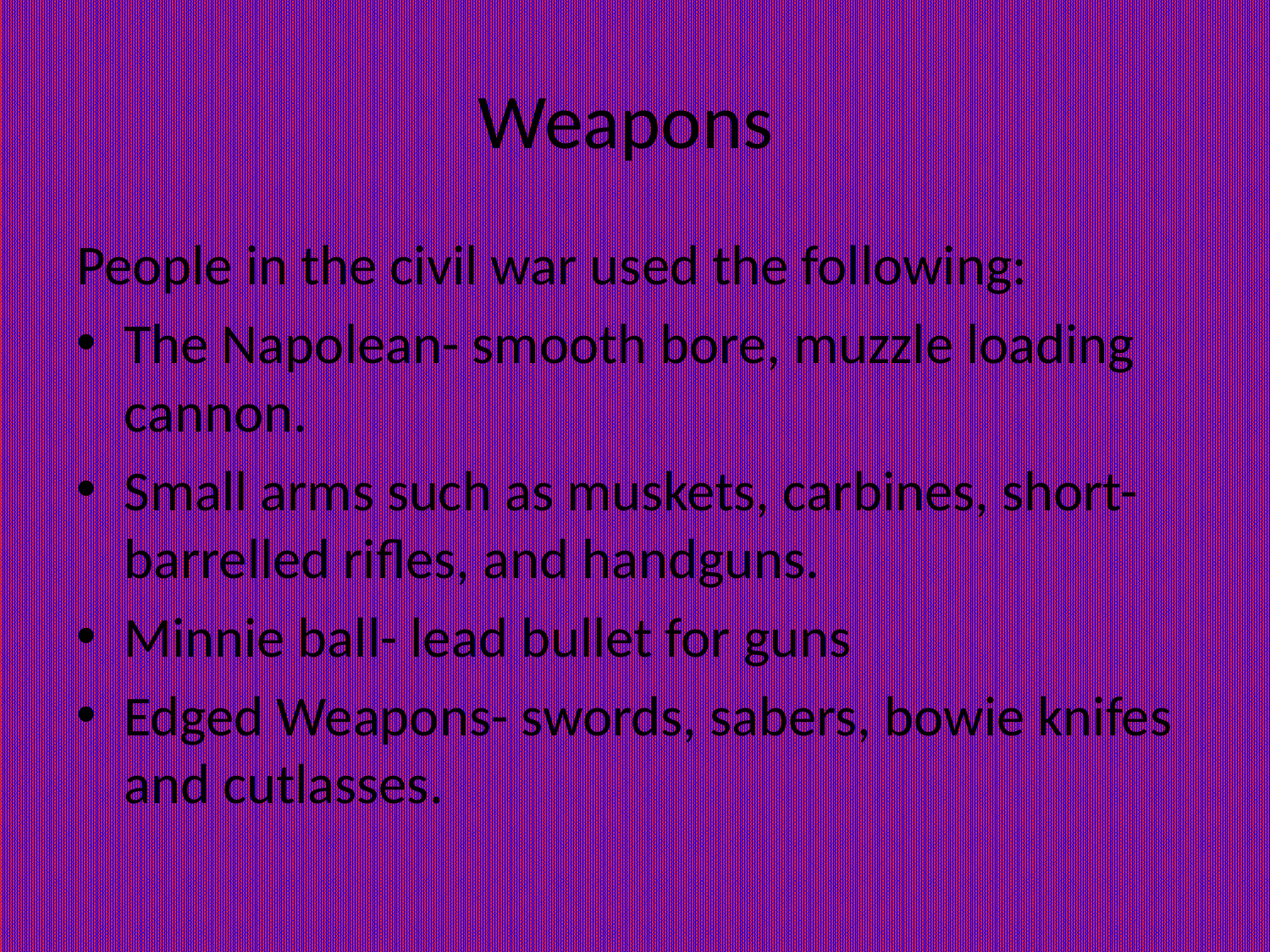

# Weapons
People in the civil war used the following:
The Napolean- smooth bore, muzzle loading cannon.
Small arms such as muskets, carbines, short-barrelled rifles, and handguns.
Minnie ball- lead bullet for guns
Edged Weapons- swords, sabers, bowie knifes and cutlasses.